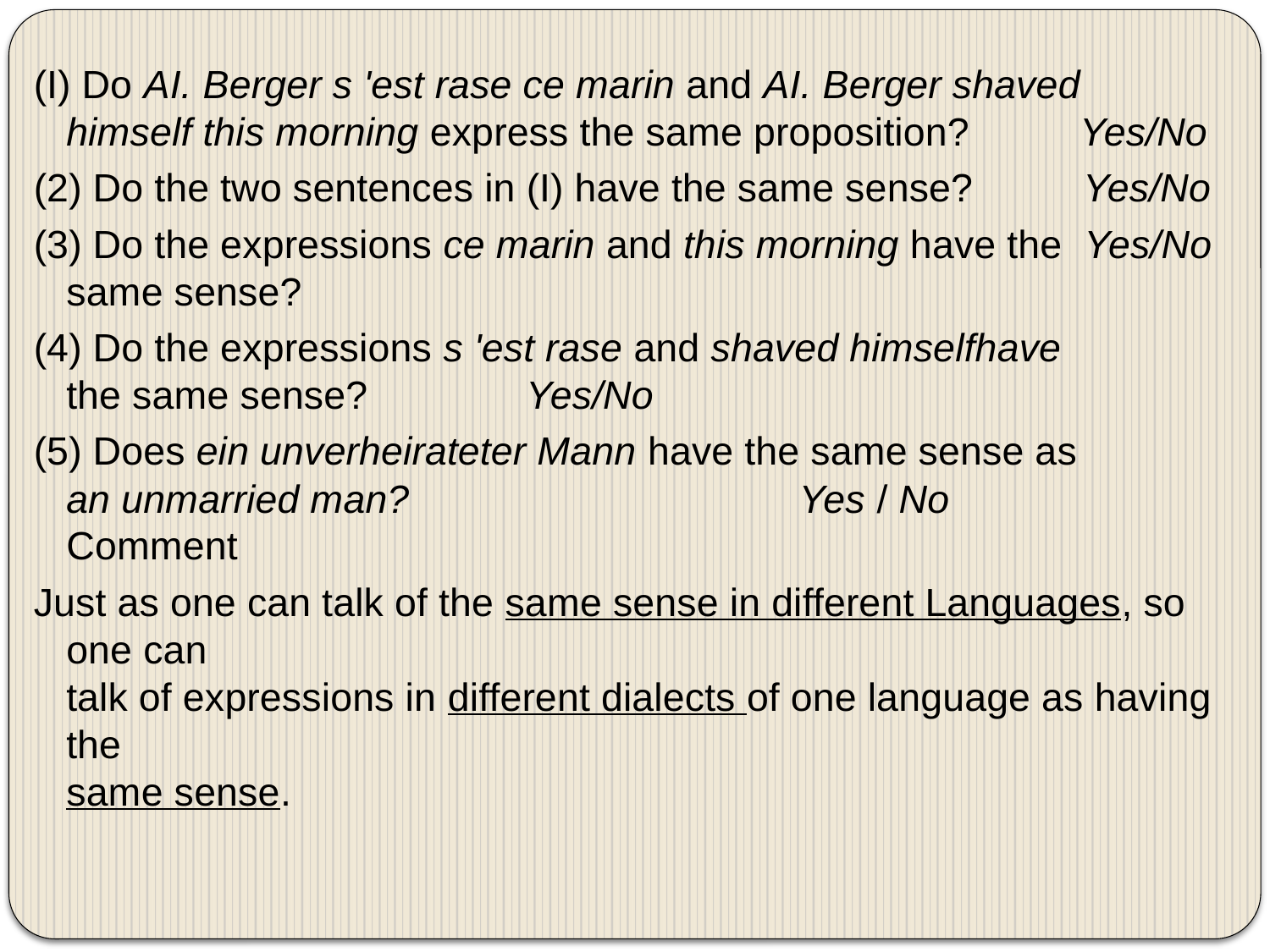

#
(I) Do AI. Berger s 'est rase ce marin and AI. Berger shaved
himself this morning express the same proposition?          Yes/No
(2) Do the two sentences in (I) have the same sense?          Yes/No
(3) Do the expressions ce marin and this morning have the  Yes/No
same sense?
(4) Do the expressions s 'est rase and shaved himselfhave
the same sense?				            Yes/No
(5) Does ein unverheirateter Mann have the same sense as
an unmarried man?  			                           Yes / No
				Comment
Just as one can talk of the same sense in different Languages, so one can
talk of expressions in different dialects of one language as having the
same sense.